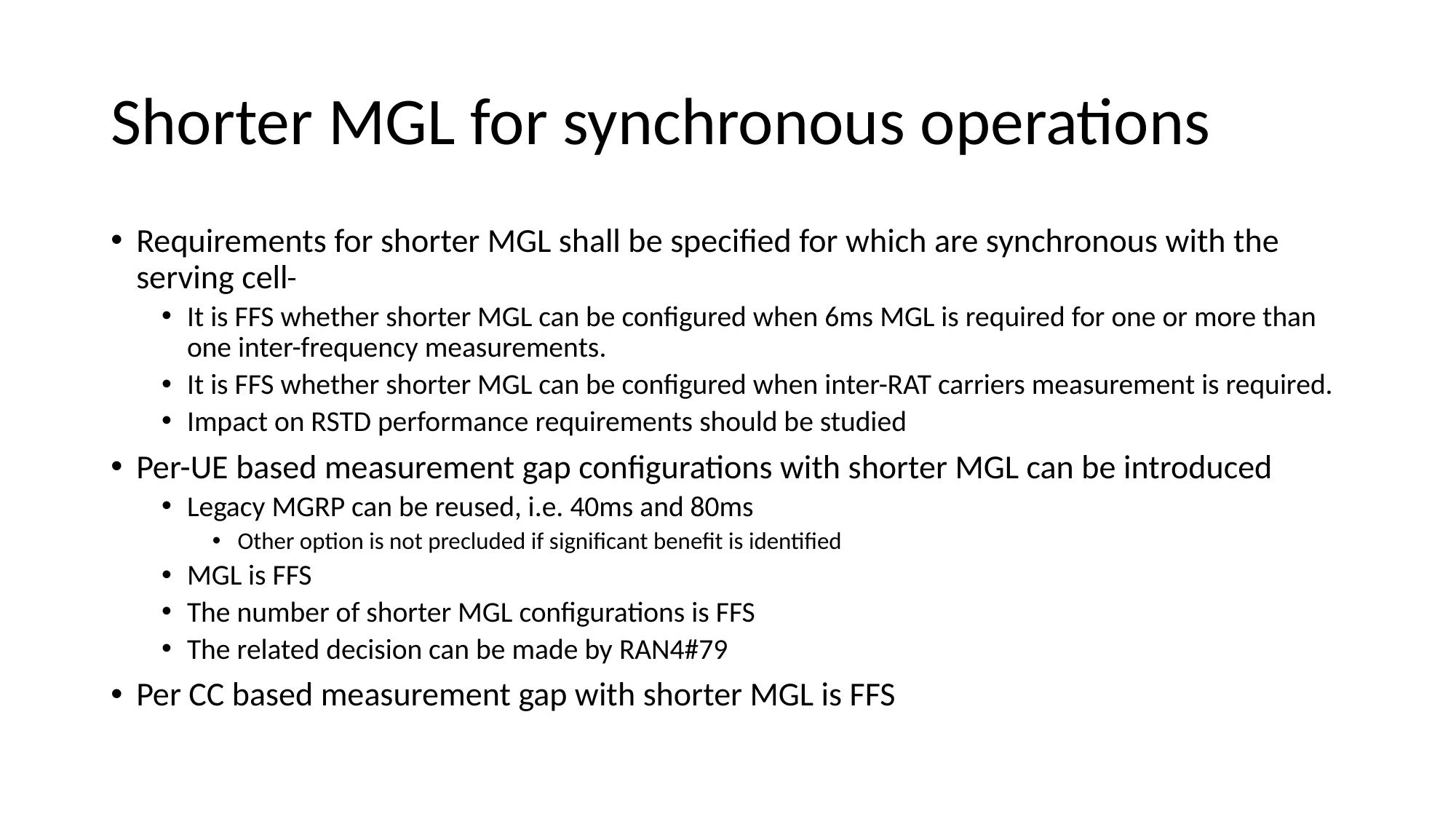

# Shorter MGL for synchronous operations
Requirements for shorter MGL shall be specified for which are synchronous with the serving cell
It is FFS whether shorter MGL can be configured when 6ms MGL is required for one or more than one inter-frequency measurements.
It is FFS whether shorter MGL can be configured when inter-RAT carriers measurement is required.
Impact on RSTD performance requirements should be studied
Per-UE based measurement gap configurations with shorter MGL can be introduced
Legacy MGRP can be reused, i.e. 40ms and 80ms
Other option is not precluded if significant benefit is identified
MGL is FFS
The number of shorter MGL configurations is FFS
The related decision can be made by RAN4#79
Per CC based measurement gap with shorter MGL is FFS